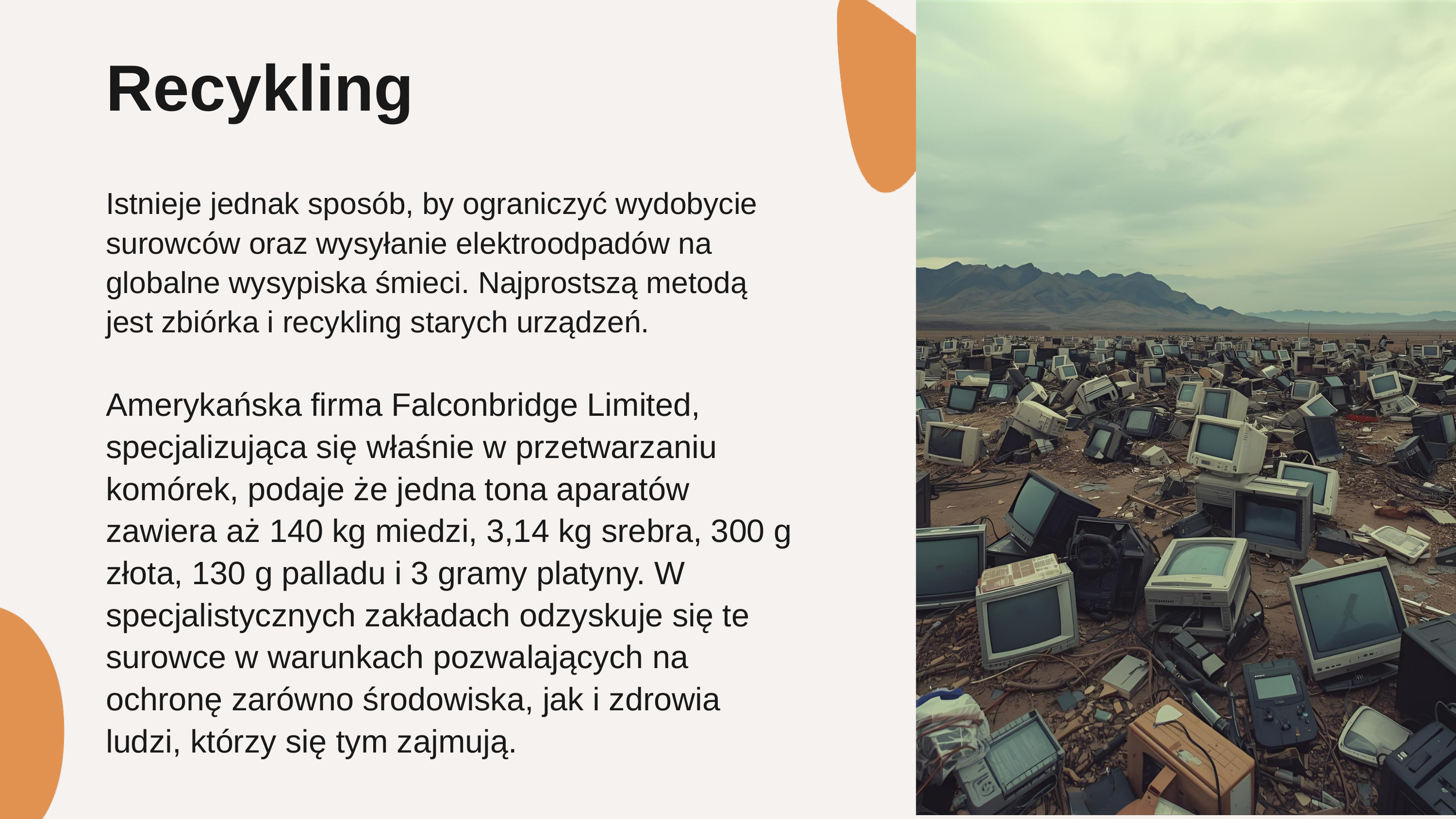

Recykling
Istnieje jednak sposób, by ograniczyć wydobycie surowców oraz wysyłanie elektroodpadów na globalne wysypiska śmieci. Najprostszą metodą jest zbiórka i recykling starych urządzeń.

Amerykańska firma Falconbridge Limited, specjalizująca się właśnie w przetwarzaniu komórek, podaje że jedna tona aparatów zawiera aż 140 kg miedzi, 3,14 kg srebra, 300 g złota, 130 g palladu i 3 gramy platyny. W specjalistycznych zakładach odzyskuje się te surowce w warunkach pozwalających na ochronę zarówno środowiska, jak i zdrowia ludzi, którzy się tym zajmują.